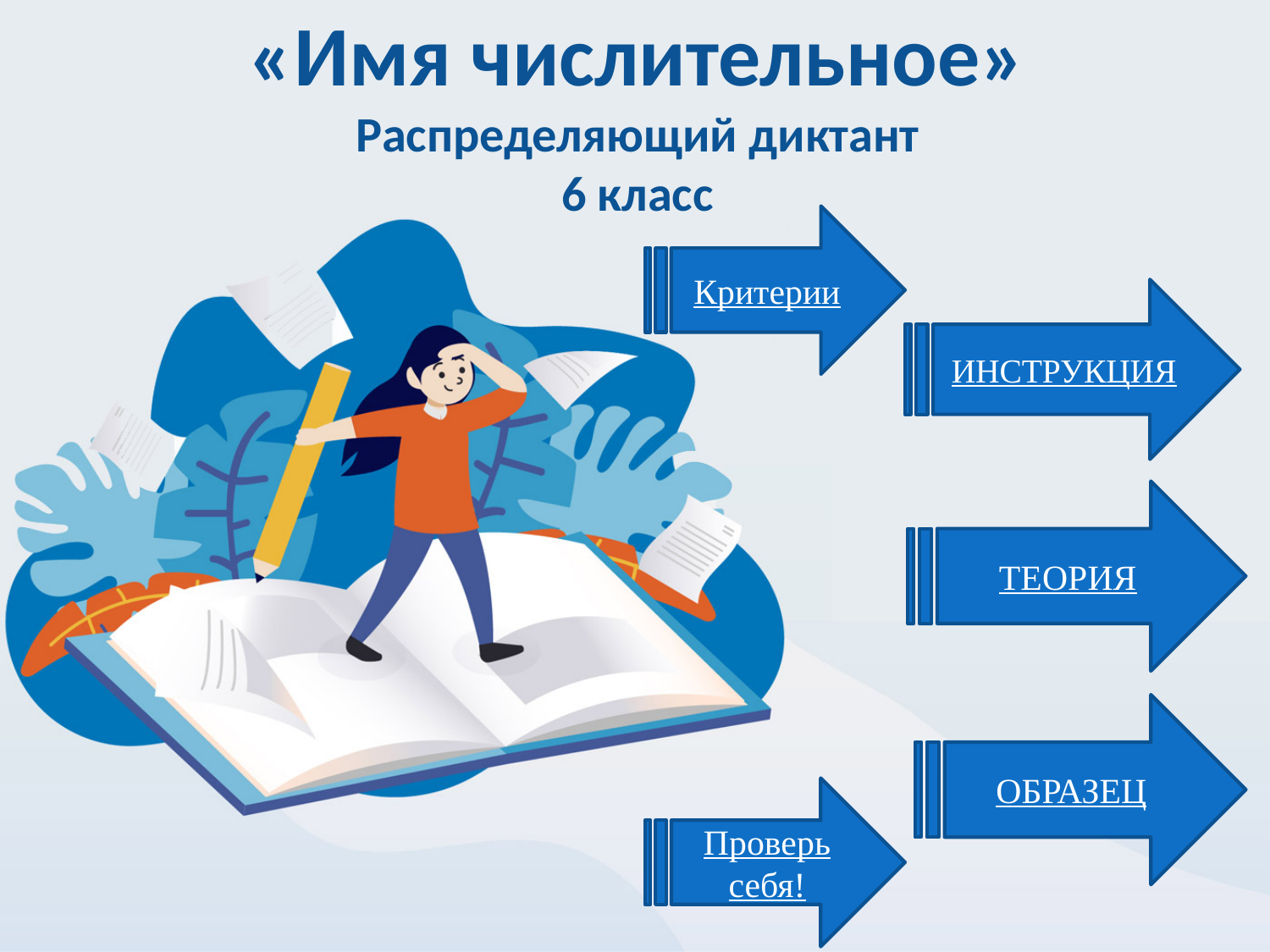

# «Имя числительное» Распределяющий диктант 6 класс
Критерии
ИНСТРУКЦИЯ
ТЕОРИЯ
ОБРАЗЕЦ
Проверь себя!